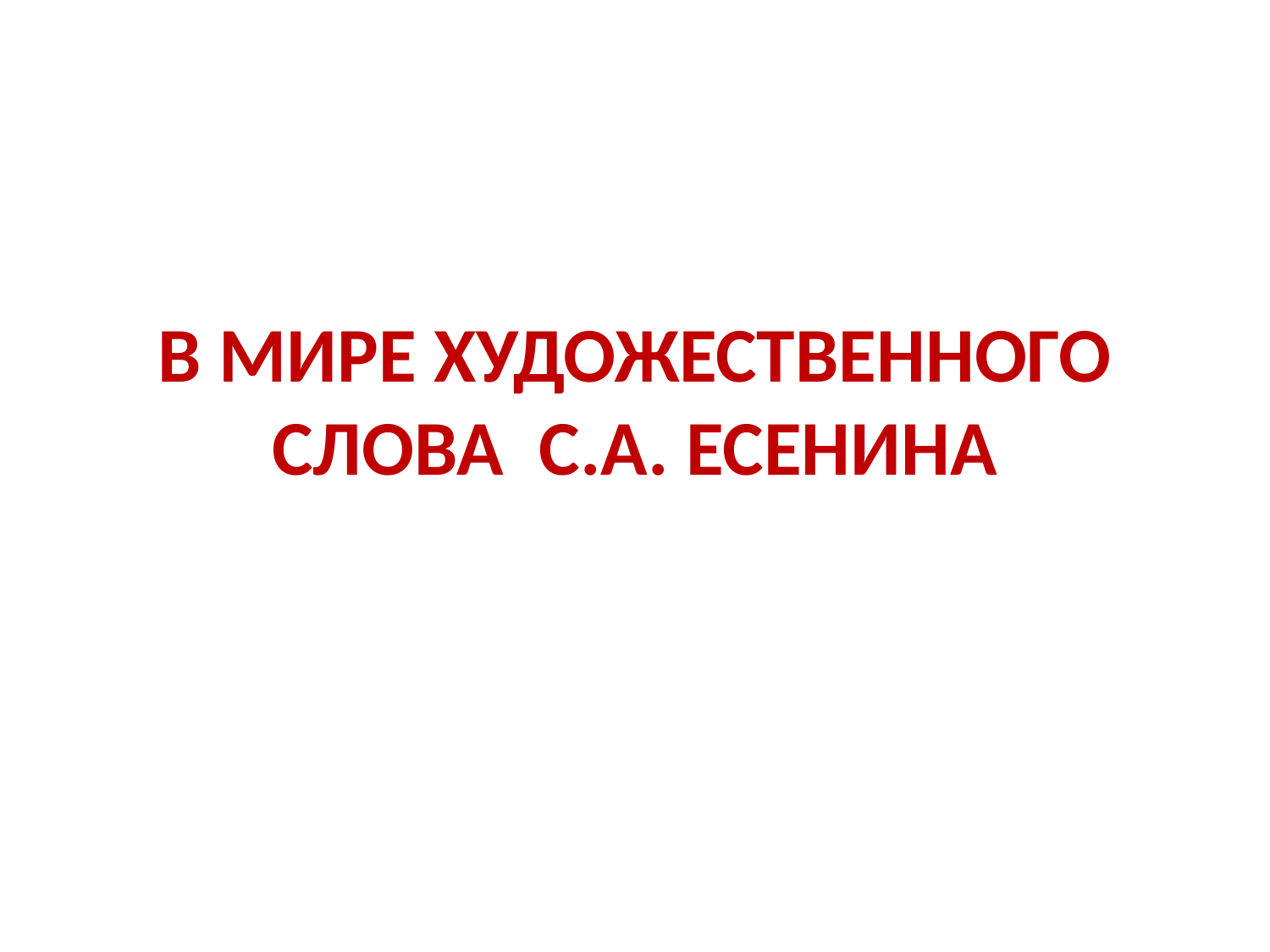

# В МИРЕ ХУДОЖЕСТВЕННОГО СЛОВА  С.А. ЕСЕНИНА